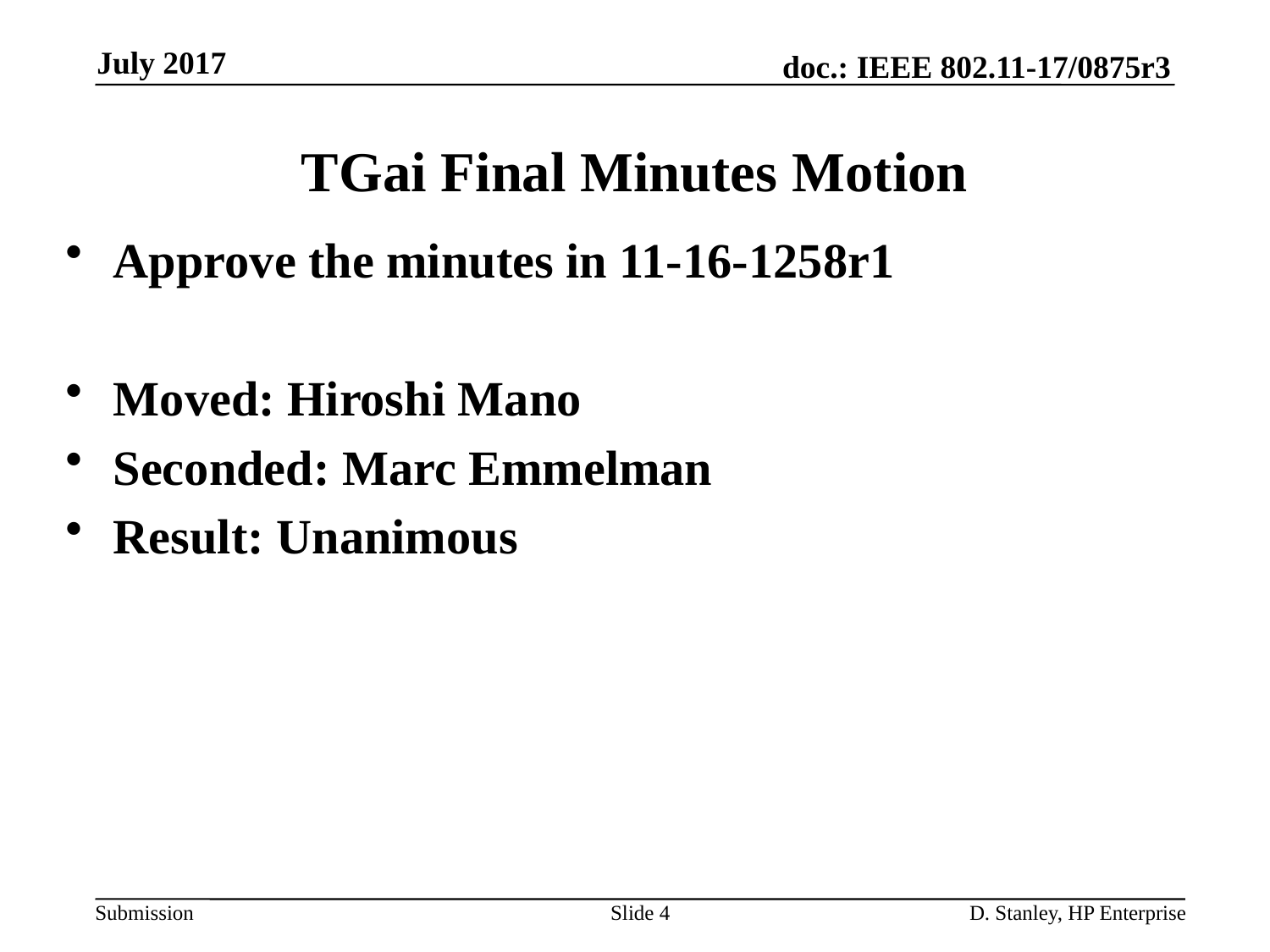

July 2017
# TGai Final Minutes Motion
Approve the minutes in 11-16-1258r1

Moved: Hiroshi Mano
Seconded: Marc Emmelman
Result: Unanimous

Slide 4
D. Stanley, HP Enterprise